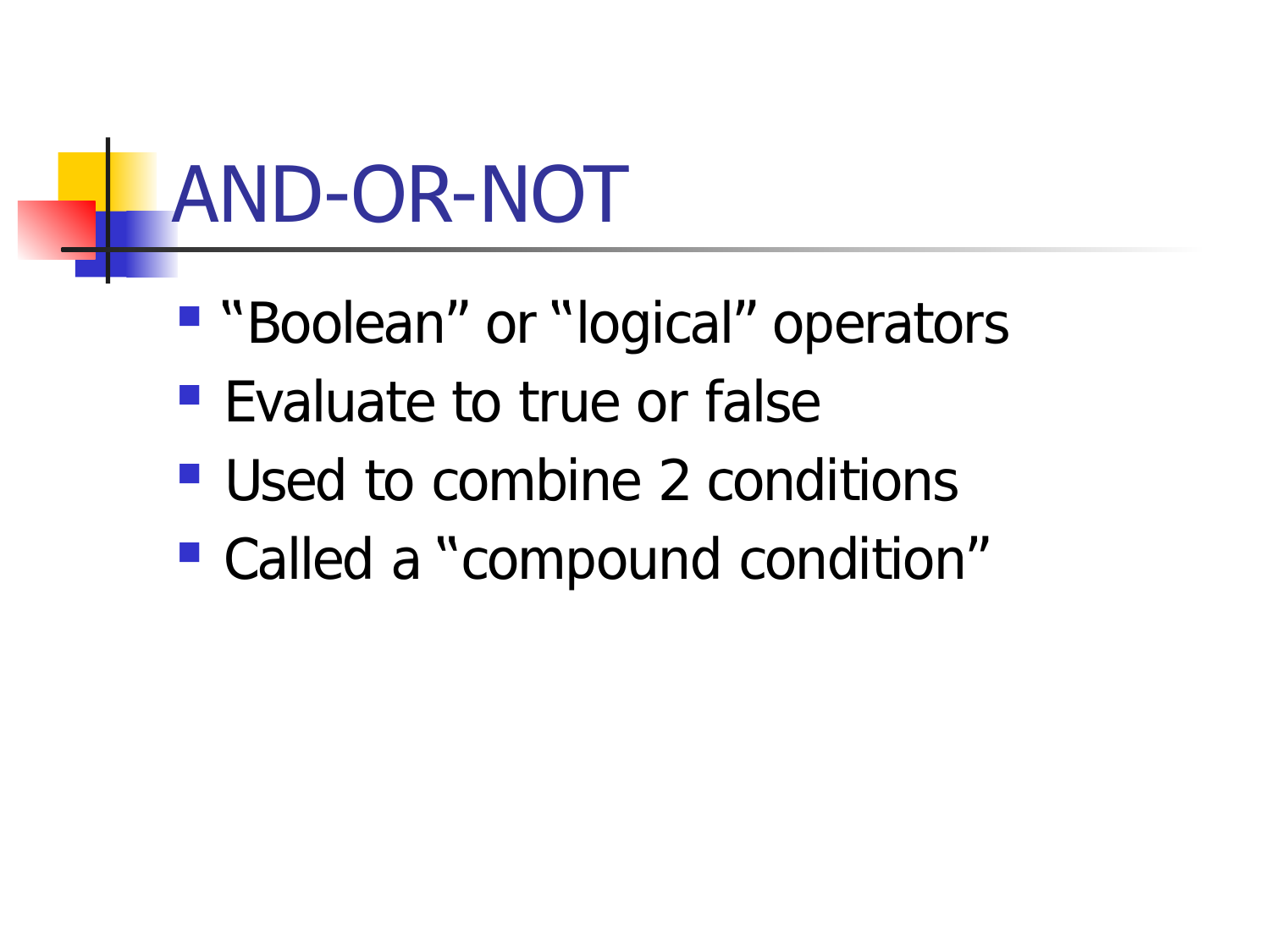

# AND-OR-NOT
“Boolean” or “logical” operators
Evaluate to true or false
Used to combine 2 conditions
Called a “compound condition”